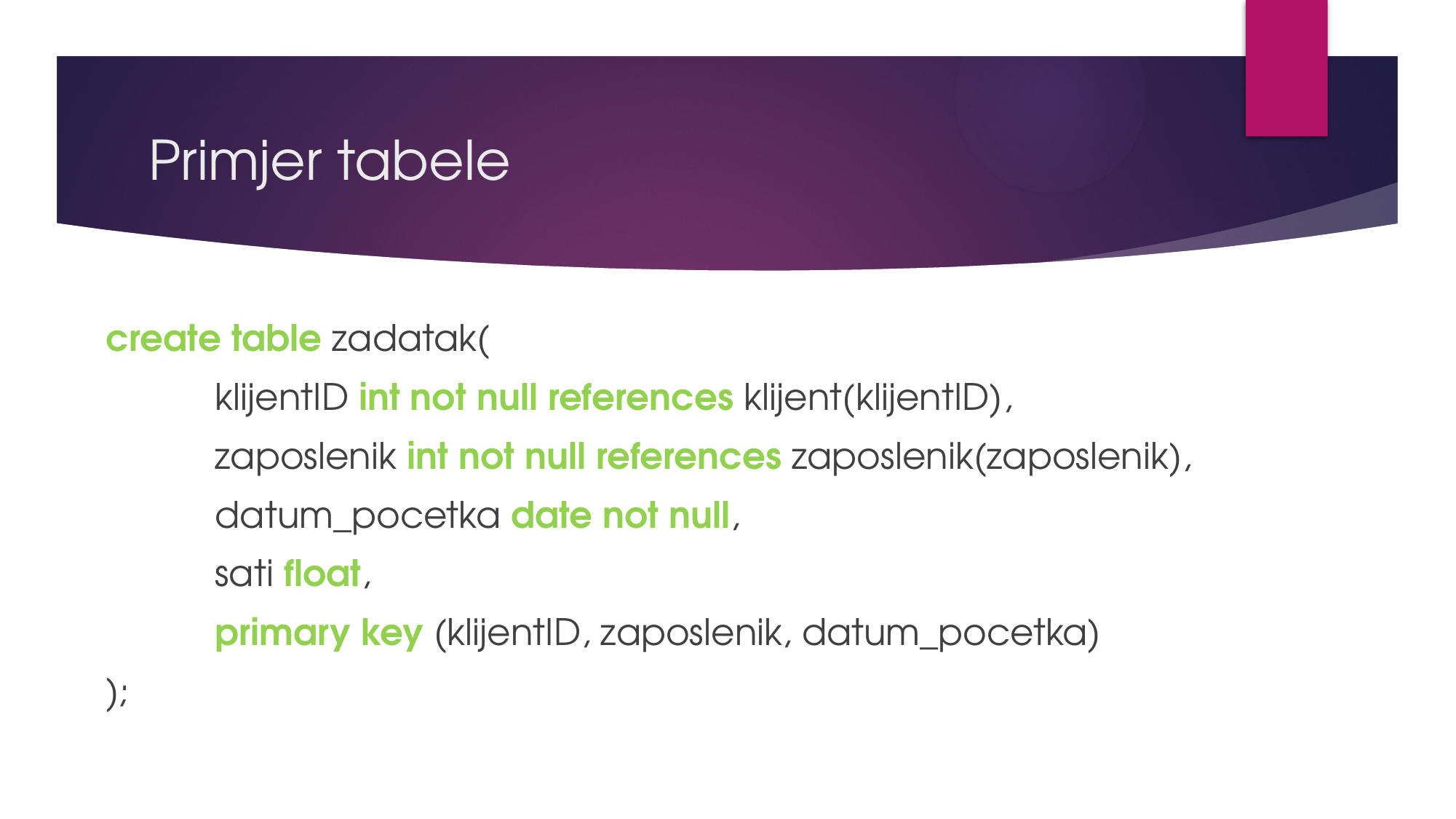

# Primjer tabele
create table zadatak(
	klijentID int not null references klijent(klijentID),
	zaposlenik int not null references zaposlenik(zaposlenik),
	datum_pocetka date not null,
	sati float,
	primary key (klijentID, zaposlenik, datum_pocetka)
);